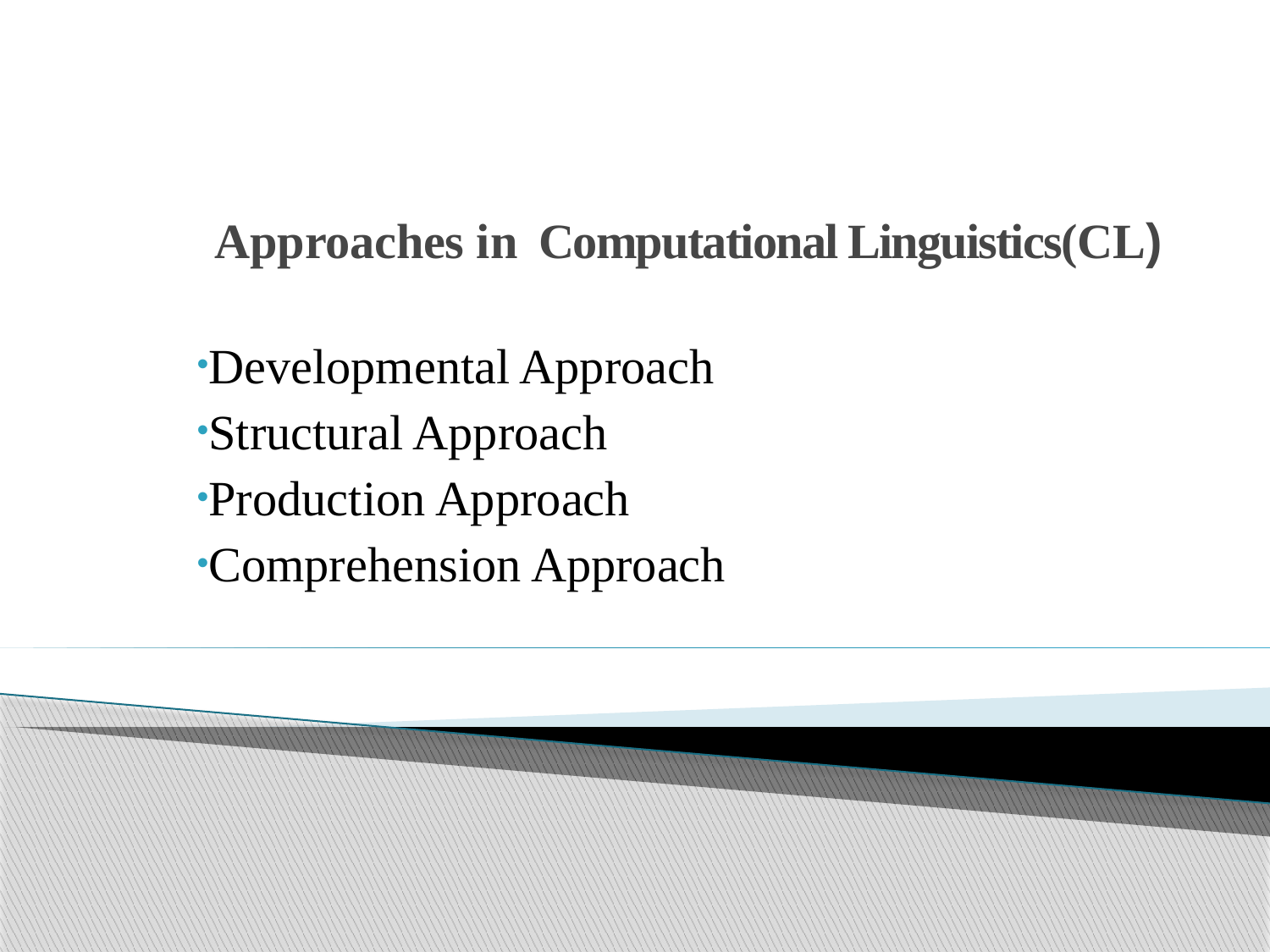

# Approaches in  Computational Linguistics(CL)
Developmental Approach
Structural Approach
Production Approach
Comprehension Approach